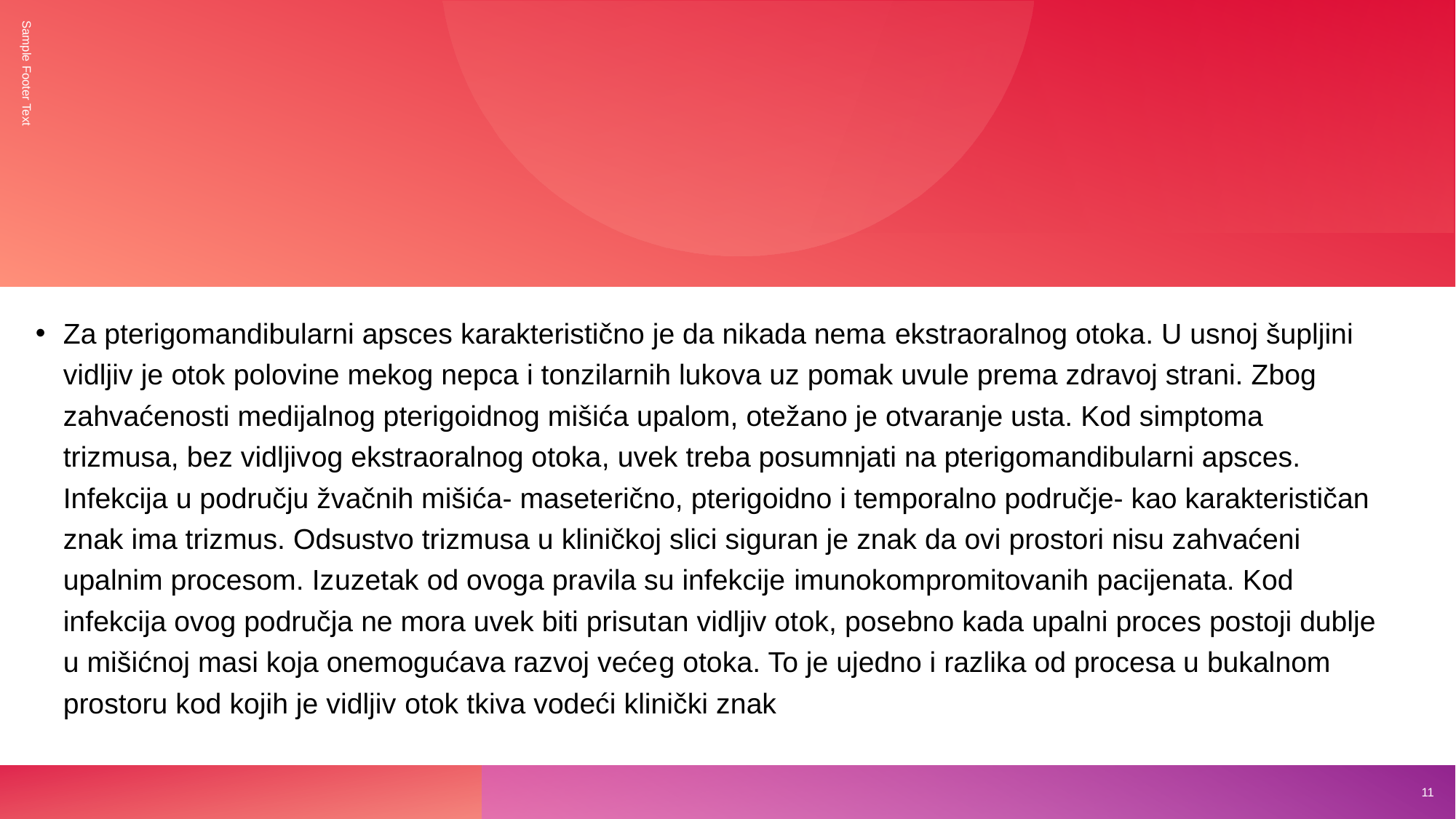

Sample Footer Text
Za pterigomandibularni apsces karakteristično je da nikada nema ekstraoralnog otoka. U usnoj šupljini vidljiv je otok polovine mekog nepca i tonzilarnih lukova uz pomak uvule prema zdravoj strani. Zbog zahvaćenosti medijalnog pterigoidnog mišića upalom, otežano je otvaranje usta. Kod simptoma trizmusa, bez vidljivog ekstraoralnog otoka, uvek treba posumnjati na pterigomandibularni apsces. Infekcija u području žvačnih mišića- maseterično, pterigoidno i temporalno područje- kao karakterističan znak ima trizmus. Odsustvo trizmusa u kliničkoj slici siguran je znak da ovi prostori nisu zahvaćeni upalnim procesom. Izuzetak od ovoga pravila su infekcije imunokompromitovanih pacijenata. Kod infekcija ovog područja ne mora uvek biti prisutan vidljiv otok, posebno kada upalni proces postoji dublje u mišićnoj masi koja onemogućava razvoj većeg otoka. To je ujedno i razlika od procesa u bukalnom prostoru kod kojih je vidljiv otok tkiva vodeći klinički znak
11